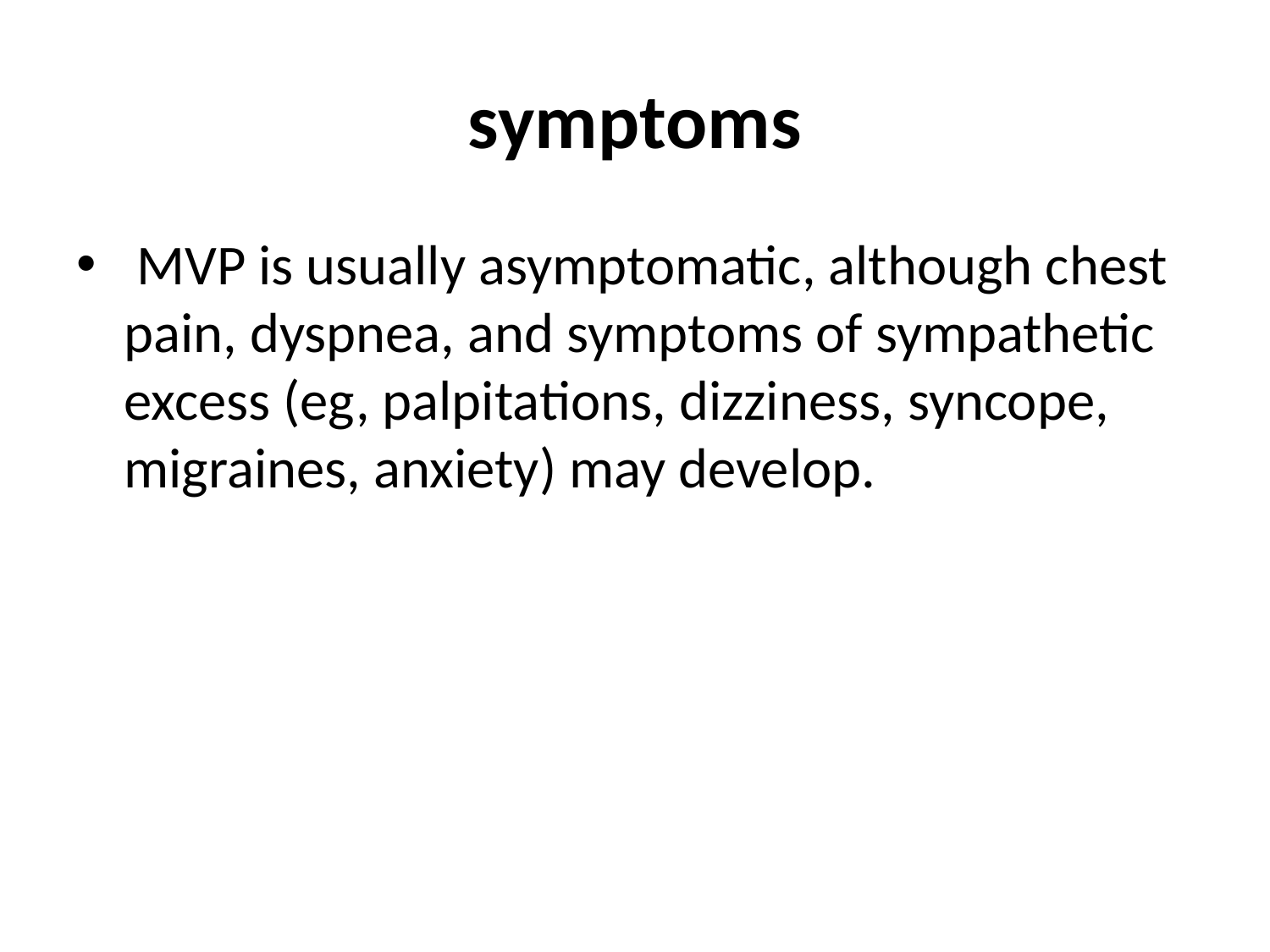

# symptoms
 MVP is usually asymptomatic, although chest pain, dyspnea, and symptoms of sympathetic excess (eg, palpitations, dizziness, syncope, migraines, anxiety) may develop.